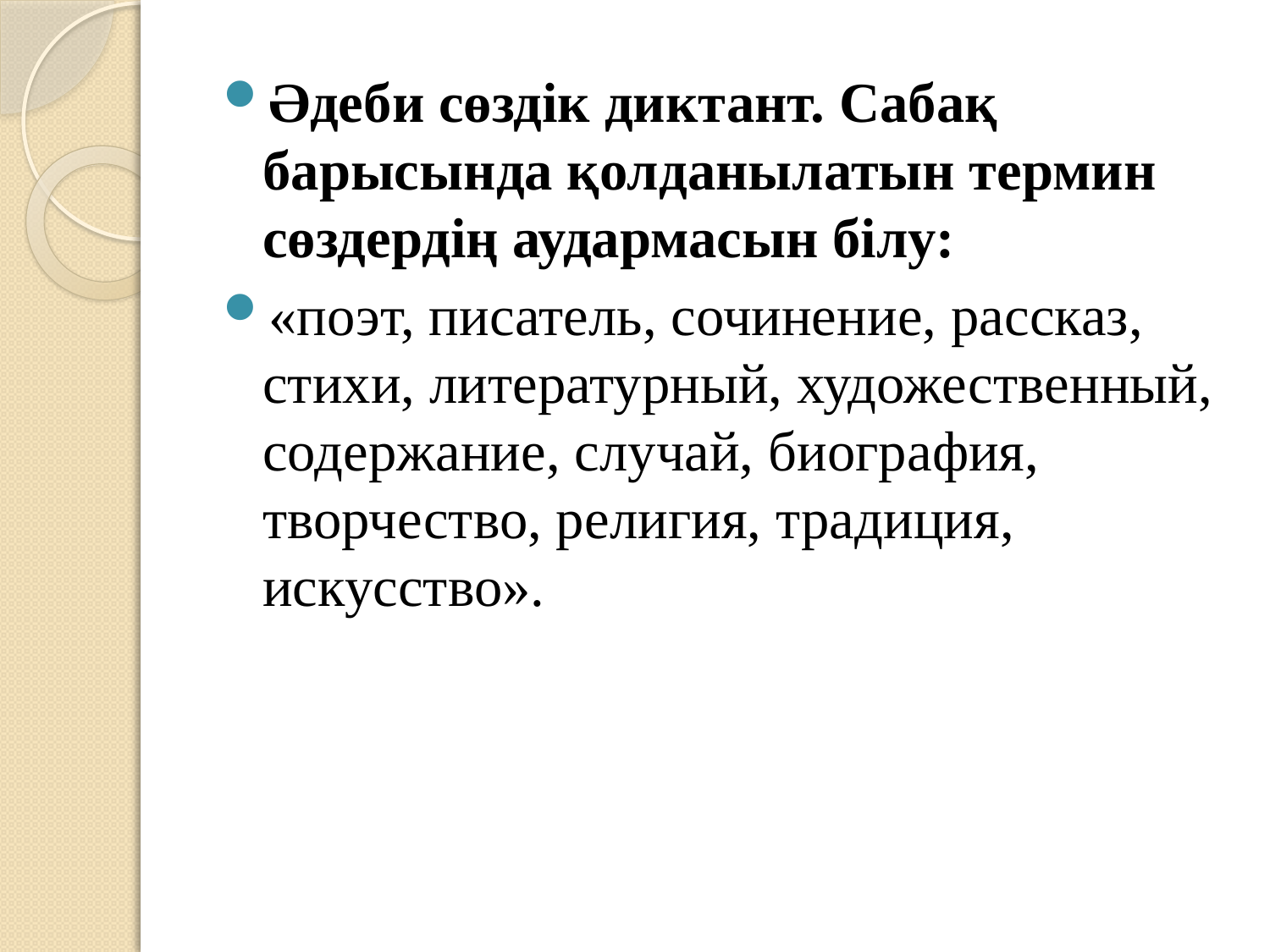

Әдеби сөздік диктант. Сабақ барысында қолданылатын термин сөздердің аудармасын білу:
«поэт, писатель, сочинение, рассказ, стихи, литературный, художественный, содержание, случай, биография, творчество, религия, традиция, искусство».